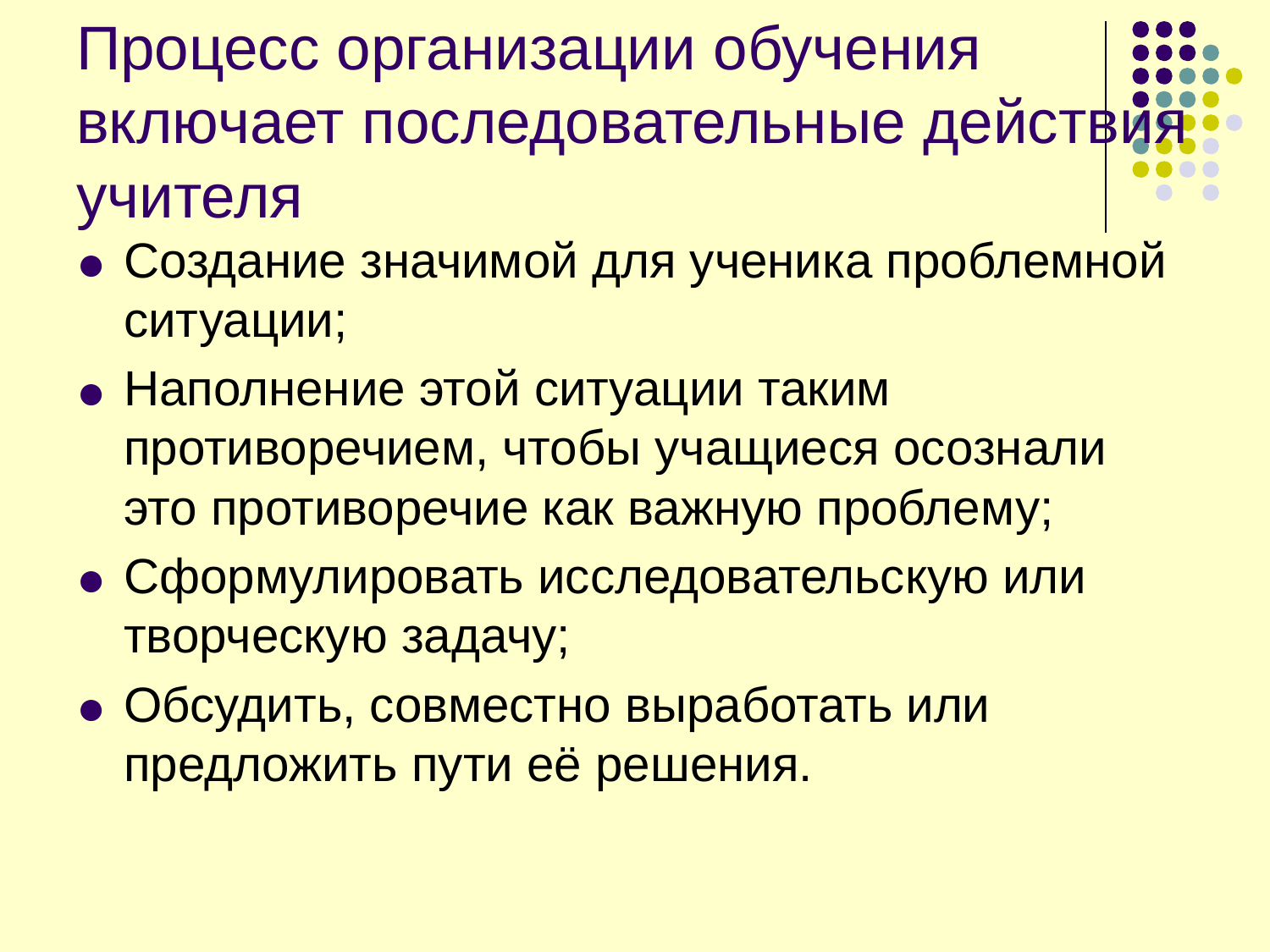

Процесс организации обучения включает последовательные действия учителя
Создание значимой для ученика проблемной ситуации;
Наполнение этой ситуации таким противоречием, чтобы учащиеся осознали это противоречие как важную проблему;
Сформулировать исследовательскую или творческую задачу;
Обсудить, совместно выработать или предложить пути её решения.